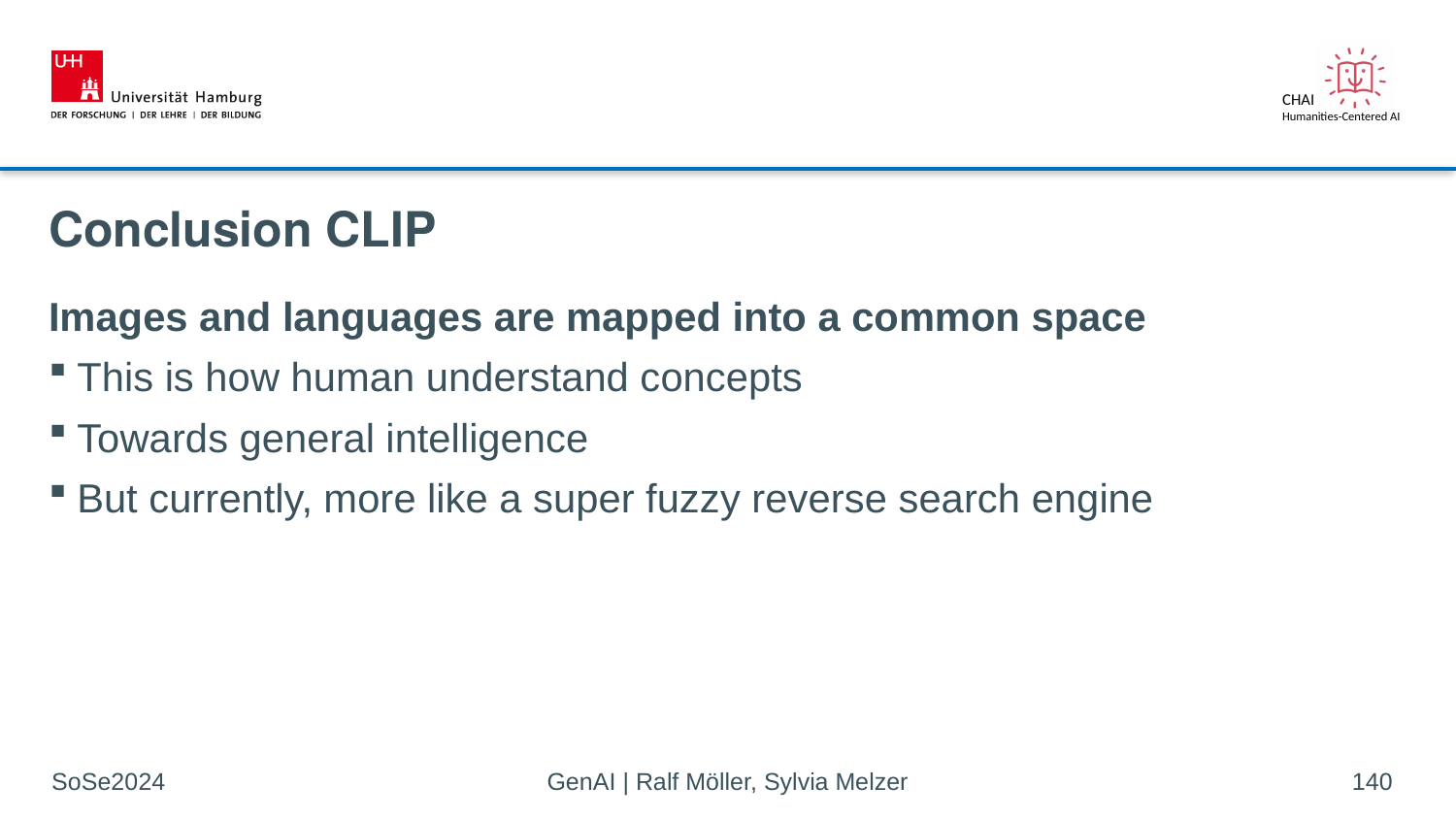

# Conclusion CLIP
Images and languages are mapped into a common space
This is how human understand concepts
Towards general intelligence
But currently, more like a super fuzzy reverse search engine

SoSe2024
GenAI | Ralf Möller, Sylvia Melzer
140